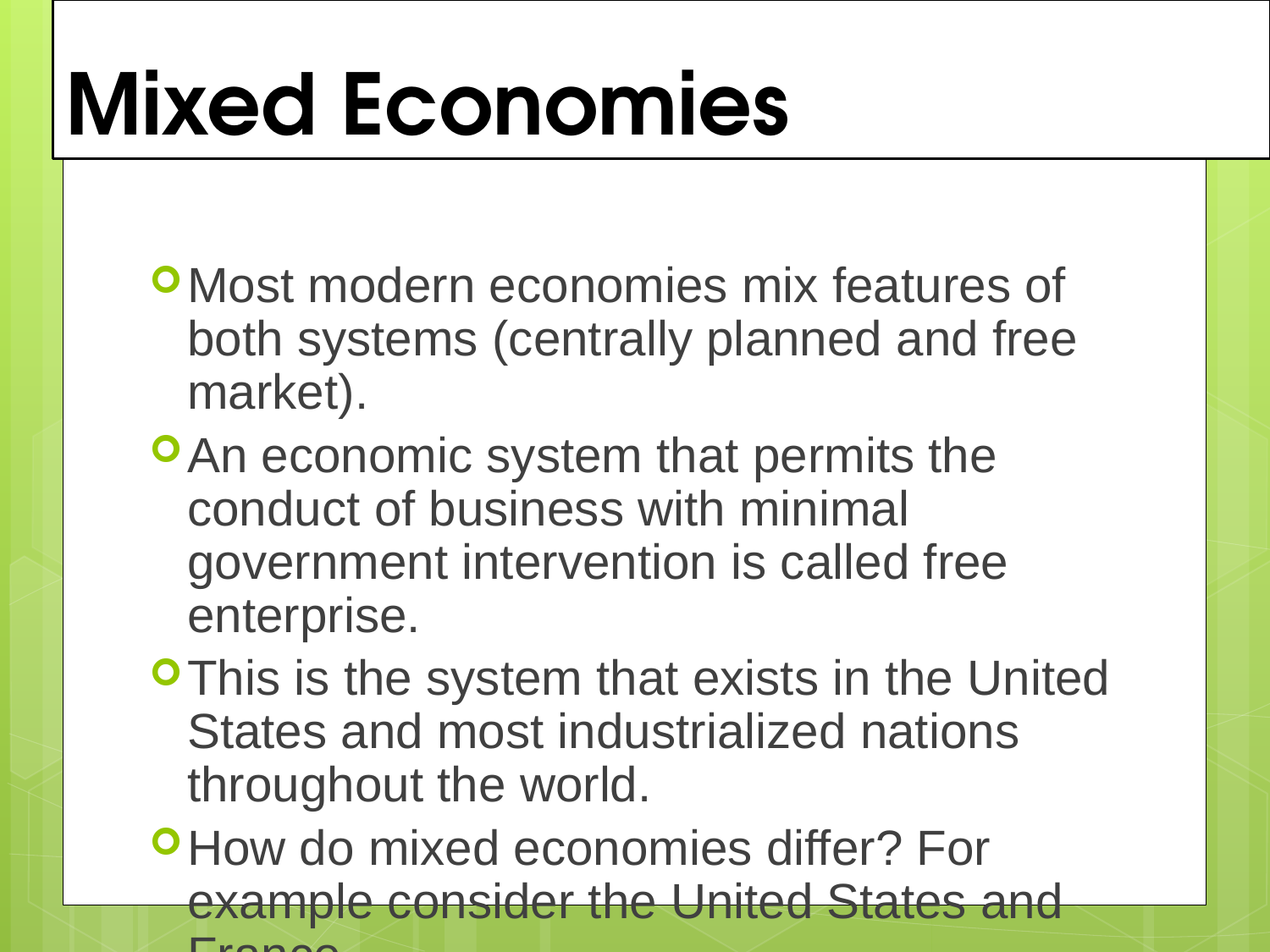

# Mixed Economies
Most modern economies mix features of both systems (centrally planned and free market).
An economic system that permits the conduct of business with minimal government intervention is called free enterprise.
This is the system that exists in the United States and most industrialized nations throughout the world.
How do mixed economies differ? For example consider the United States and France.